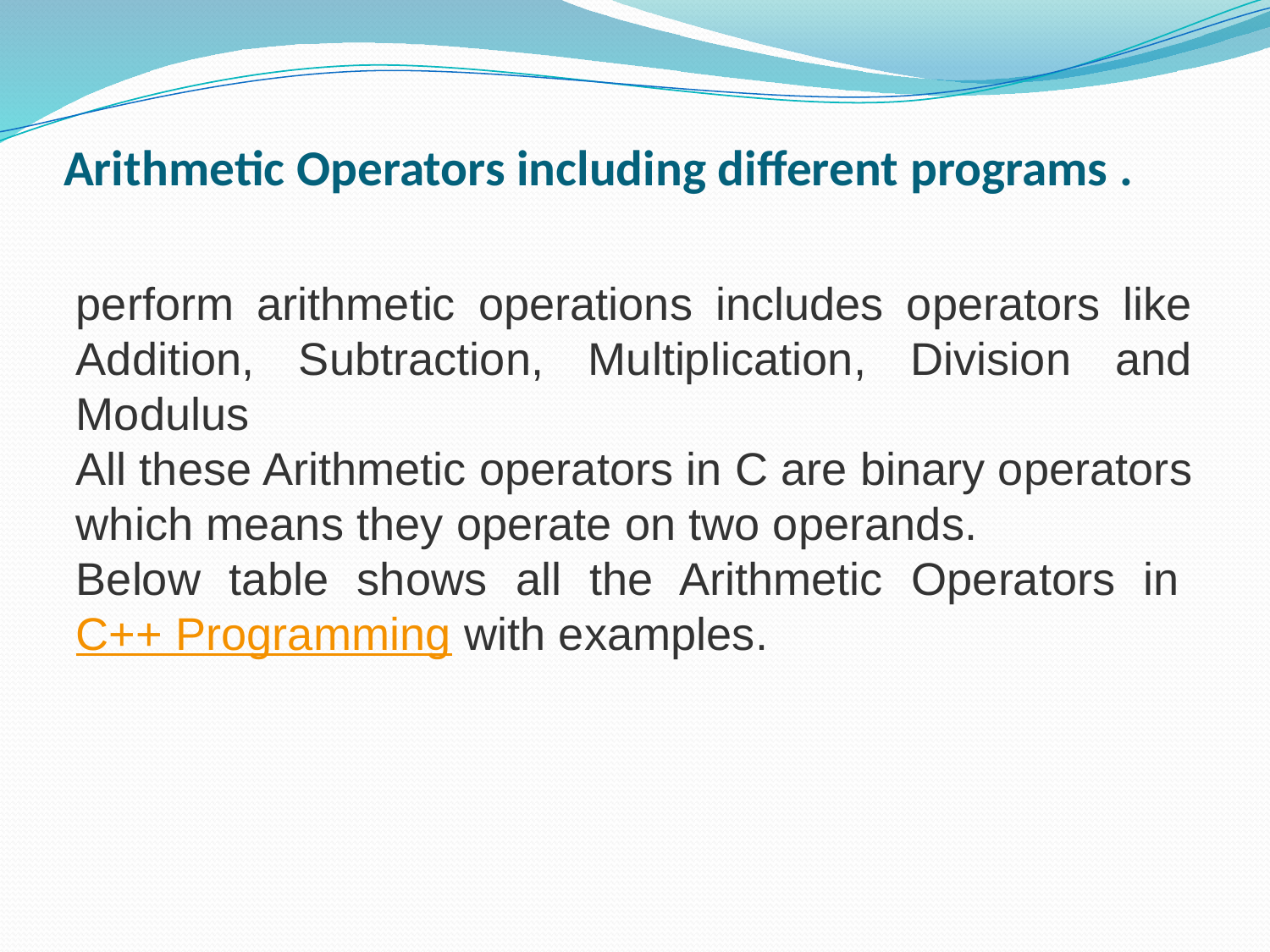

# Arithmetic Operators including different programs .
perform arithmetic operations includes operators like Addition, Subtraction, Multiplication, Division and Modulus
All these Arithmetic operators in C are binary operators which means they operate on two operands.
Below table shows all the Arithmetic Operators in C++ Programming with examples.